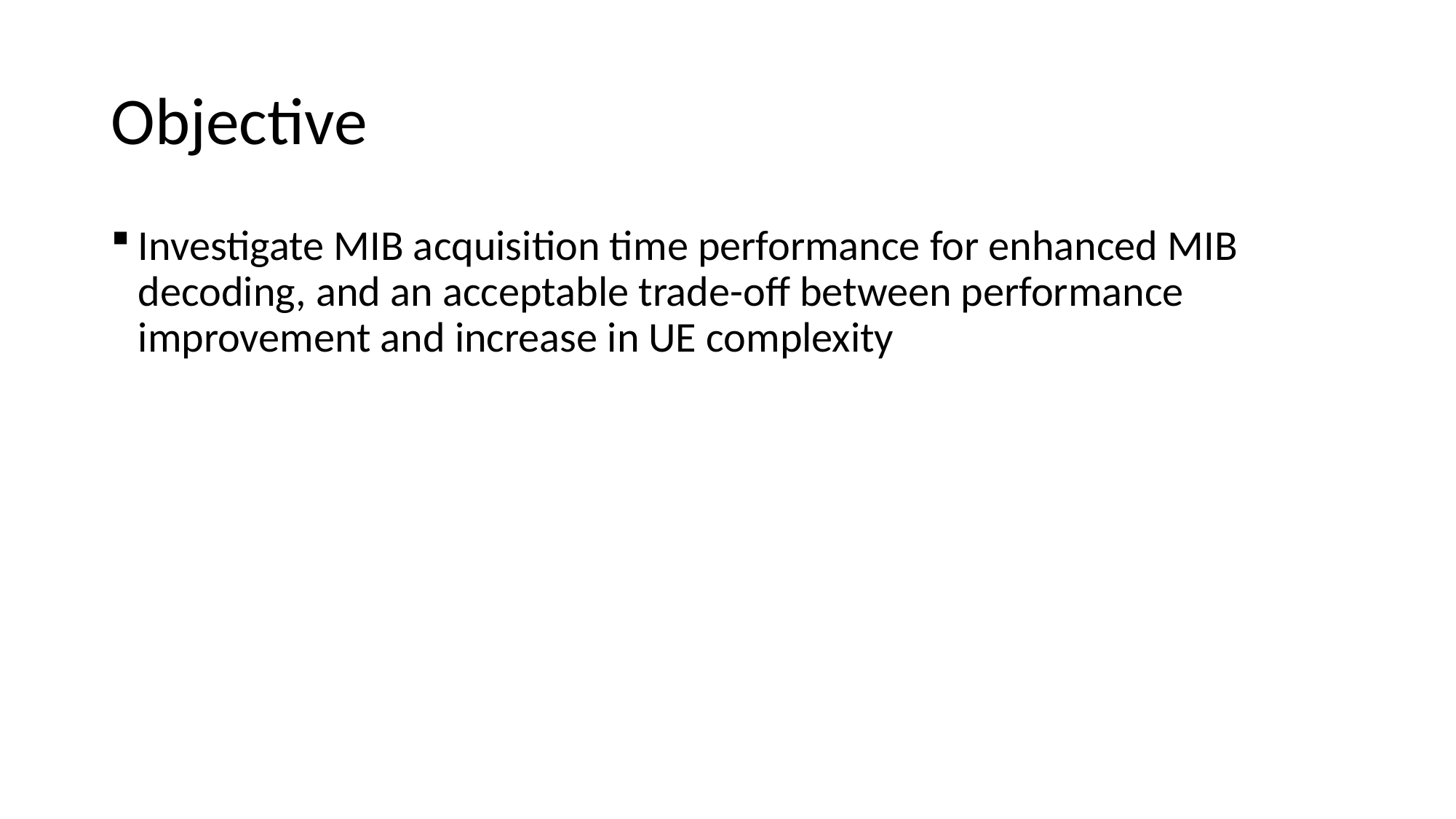

# Objective
Investigate MIB acquisition time performance for enhanced MIB decoding, and an acceptable trade-off between performance improvement and increase in UE complexity